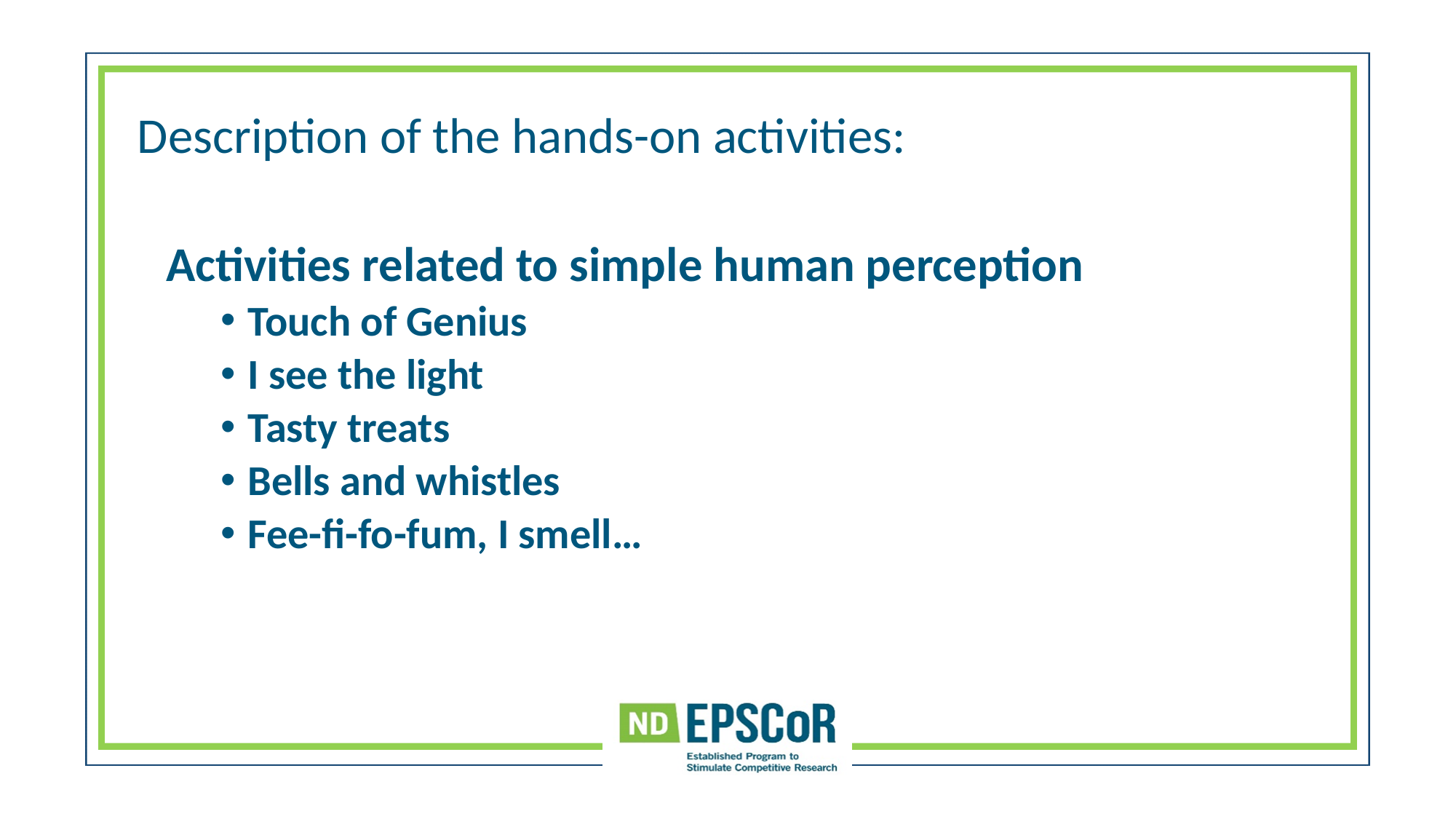

# Description of the hands-on activities:
Activities related to simple human perception
Touch of Genius
I see the light
Tasty treats
Bells and whistles
Fee-fi-fo-fum, I smell…